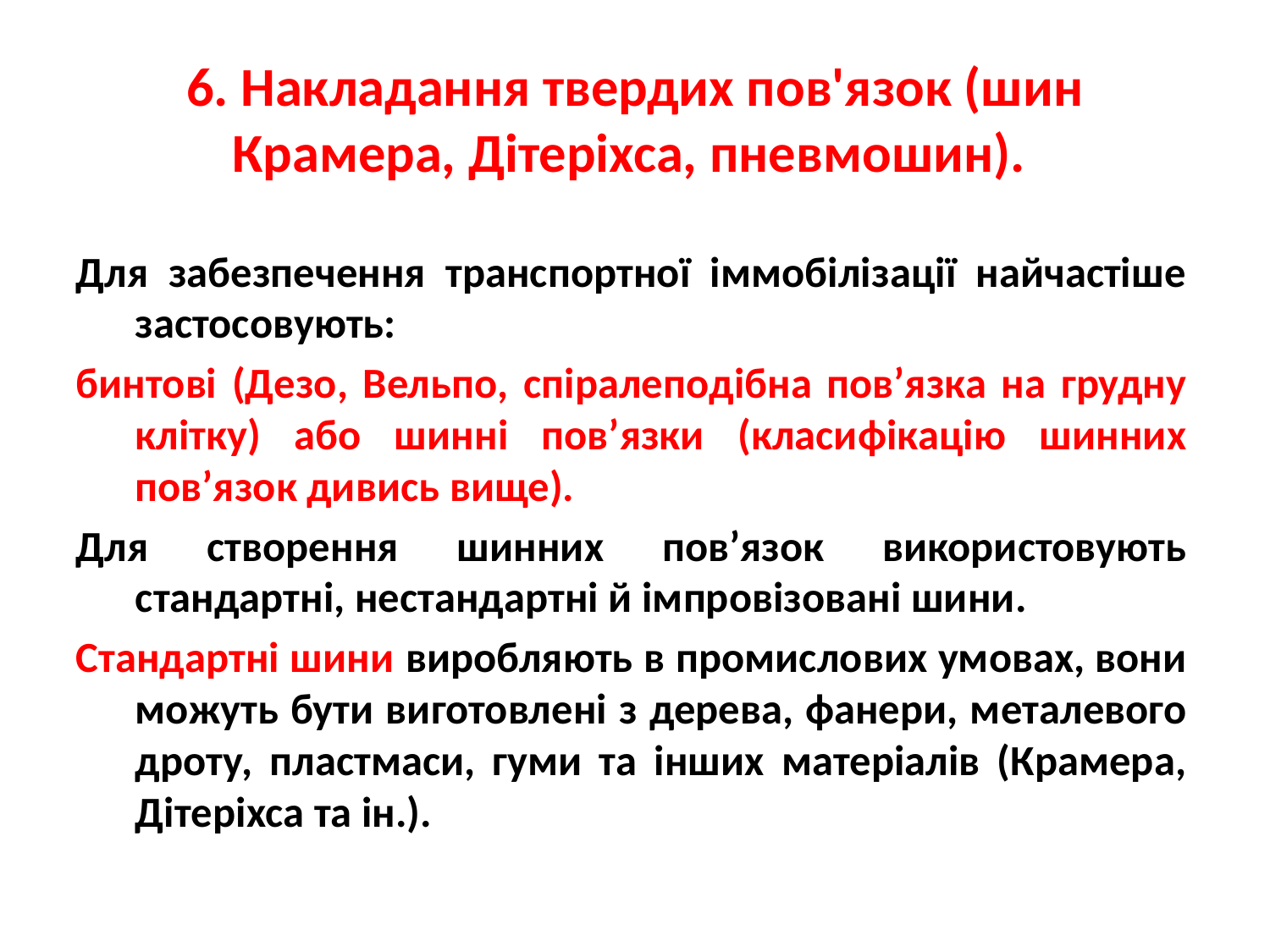

6. Накладання твердих пов'язок (шин Крамера, Дітеріхса, пневмошин).
Для забезпечення транспортної іммобілізації найчастіше застосовують:
бинтові (Дезо, Вельпо, спіралеподібна пов’язка на грудну клітку) або шинні пов’язки (класифікацію шинних пов’язок дивись вище).
Для створення шинних пов’язок використовують стандартні, нестандартні й імпровізовані шини.
Стандартні шини виробляють в промислових умовах, вони можуть бути виготовлені з дерева, фанери, металевого дроту, пластмаси, гуми та інших матеріалів (Крамера, Дітеріхса та ін.).